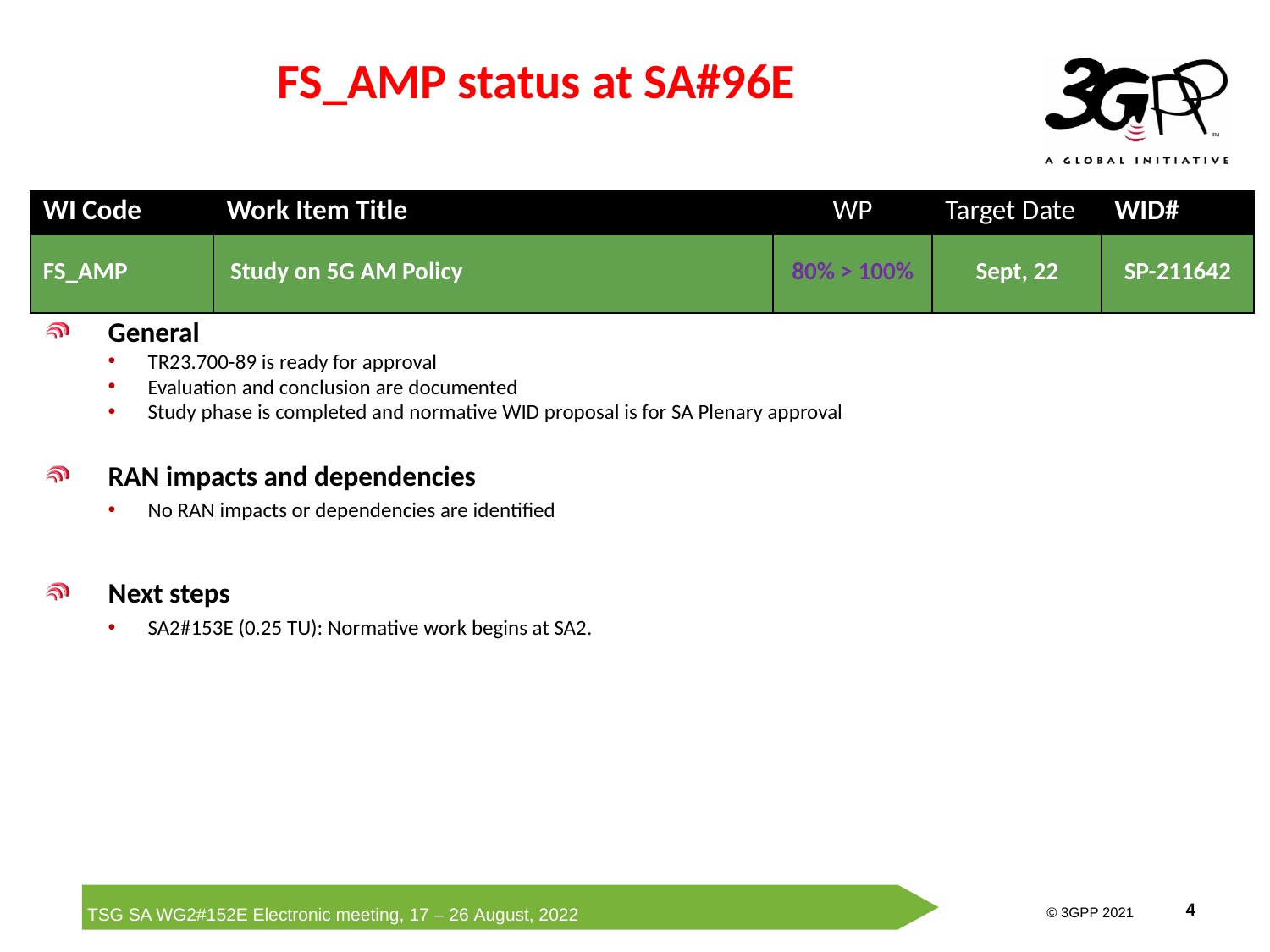

# FS_AMP status at SA#96E
| WI Code | Work Item Title | WP | Target Date | WID# |
| --- | --- | --- | --- | --- |
| FS\_AMP | Study on 5G AM Policy | 80% > 100% | Sept, 22 | SP-211642 |
General
TR23.700-89 is ready for approval
Evaluation and conclusion are documented
Study phase is completed and normative WID proposal is for SA Plenary approval

RAN impacts and dependencies
No RAN impacts or dependencies are identified

Next steps
SA2#153E (0.25 TU): Normative work begins at SA2.